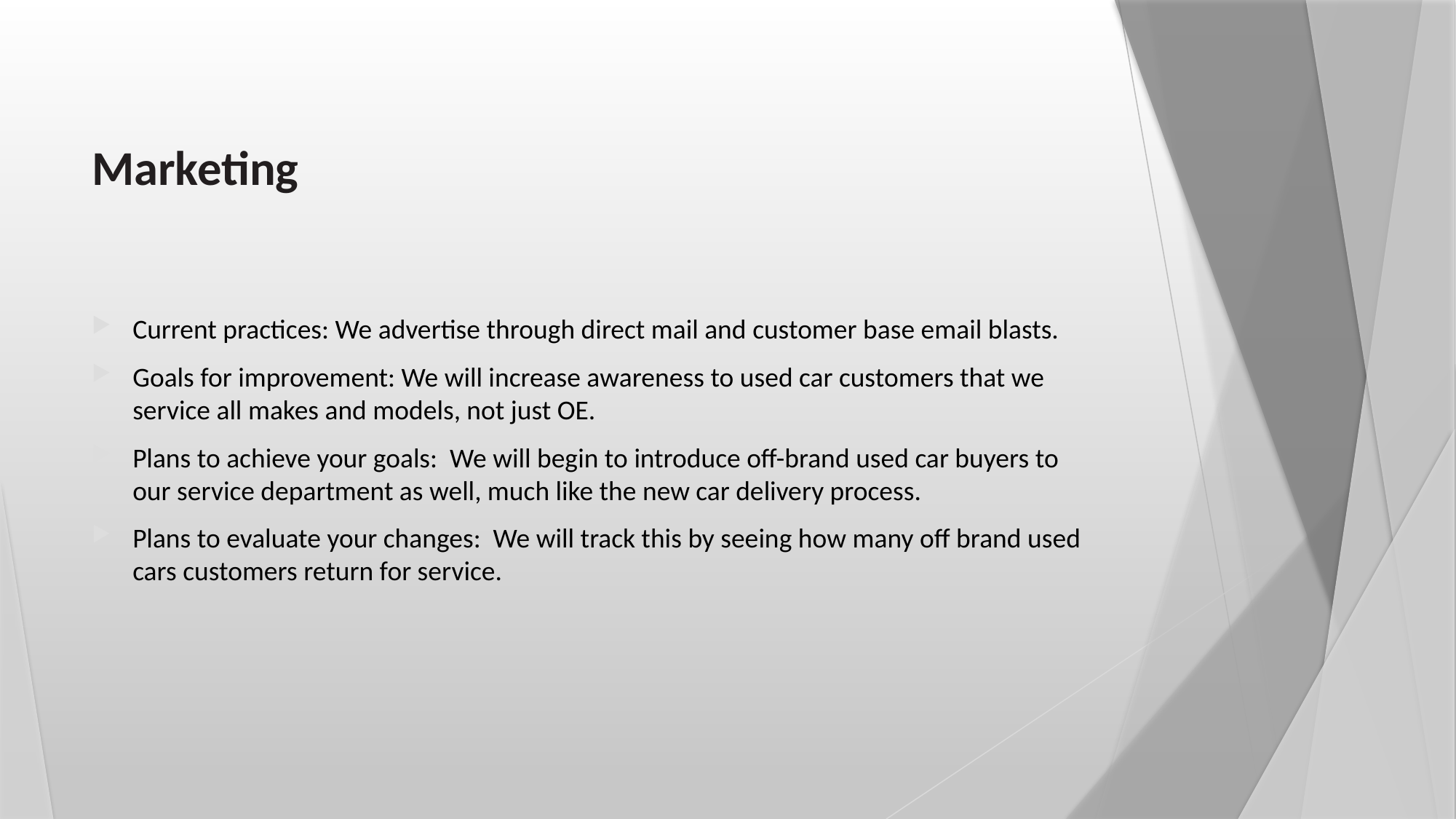

# Marketing

Current practices: We advertise through direct mail and customer base email blasts.
Goals for improvement: We will increase awareness to used car customers that we service all makes and models, not just OE.
Plans to achieve your goals:  We will begin to introduce off-brand used car buyers to our service department as well, much like the new car delivery process.
Plans to evaluate your changes:  We will track this by seeing how many off brand used cars customers return for service.